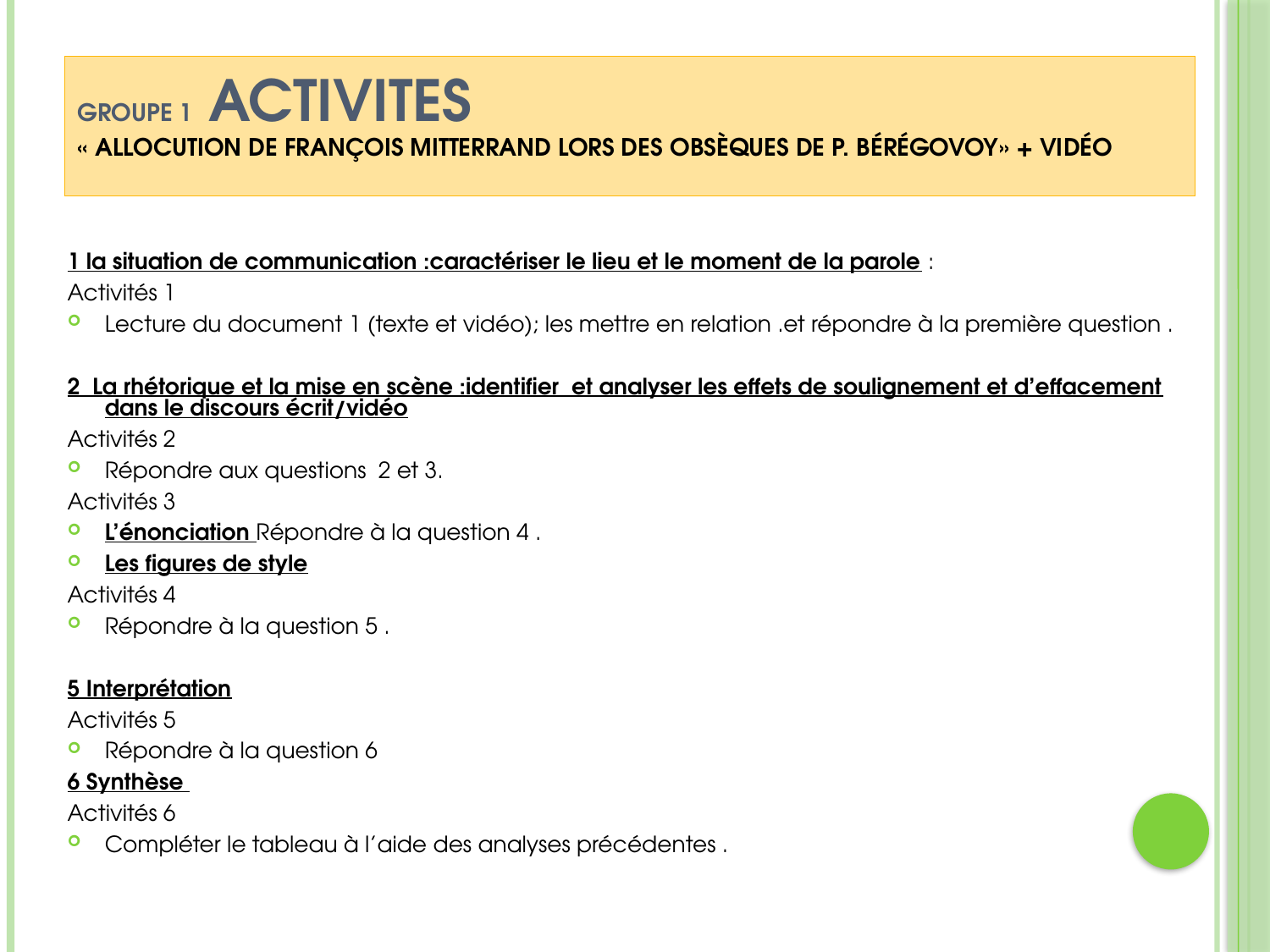

# GROUPE 1 ACTIVITES « Allocution de François MITTERRAND lors des obsèques de P. Bérégovoy» + vidéo
1 la situation de communication :caractériser le lieu et le moment de la parole :
Activités 1
Lecture du document 1 (texte et vidéo); les mettre en relation .et répondre à la première question .

2  La rhétorique et la mise en scène :identifier  et analyser les effets de soulignement et d’effacement dans le discours écrit/vidéo
Activités 2
Répondre aux questions  2 et 3.
Activités 3
L’énonciation Répondre à la question 4 .
Les figures de style
Activités 4
Répondre à la question 5 .

5 Interprétation
Activités 5
Répondre à la question 6
6 Synthèse
Activités 6
Compléter le tableau à l’aide des analyses précédentes .